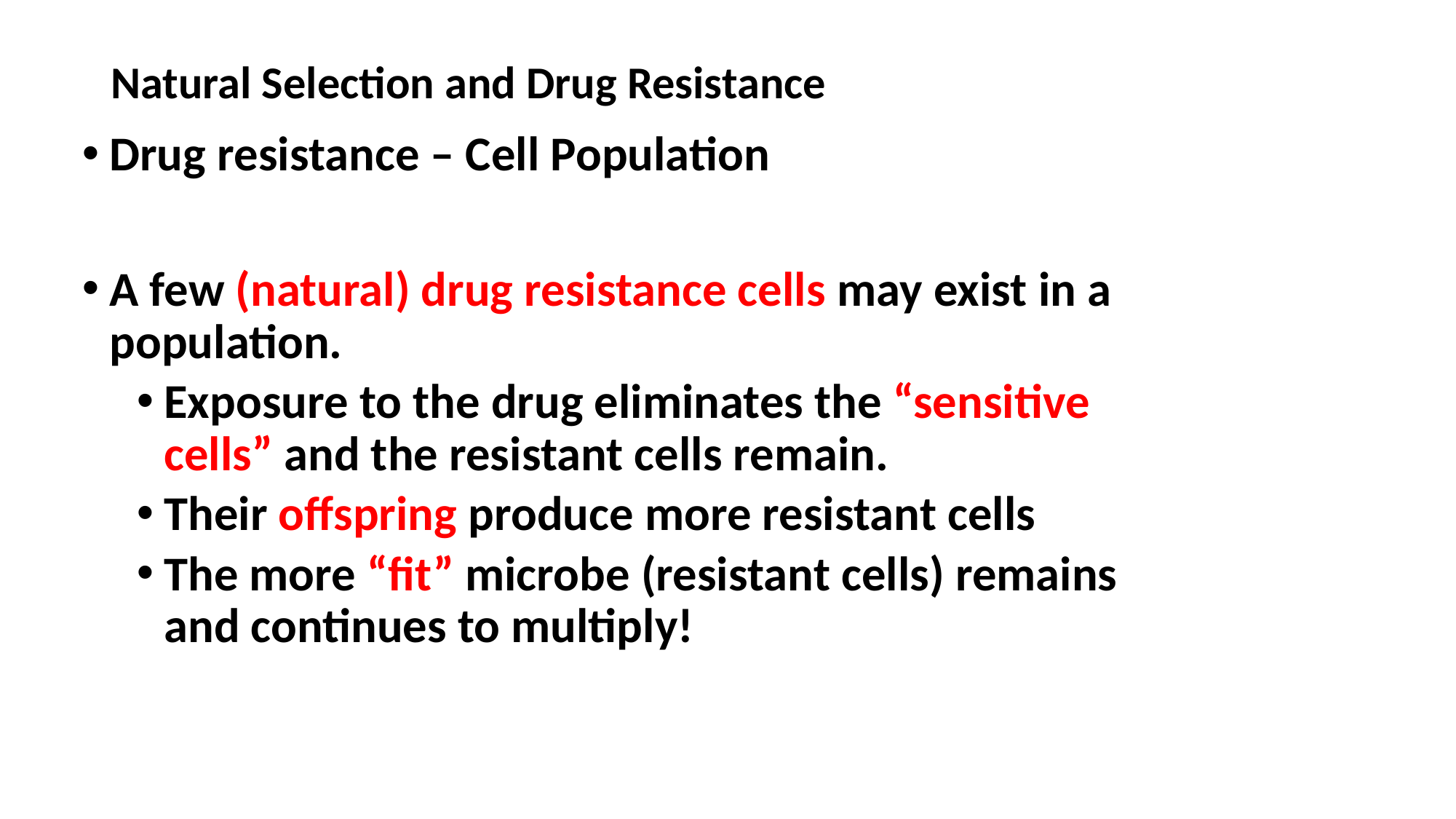

# Natural Selection and Drug Resistance
Drug resistance – Cell Population

A few (natural) drug resistance cells may exist in a population.
Exposure to the drug eliminates the “sensitive cells” and the resistant cells remain.
Their offspring produce more resistant cells
The more “fit” microbe (resistant cells) remains and continues to multiply!